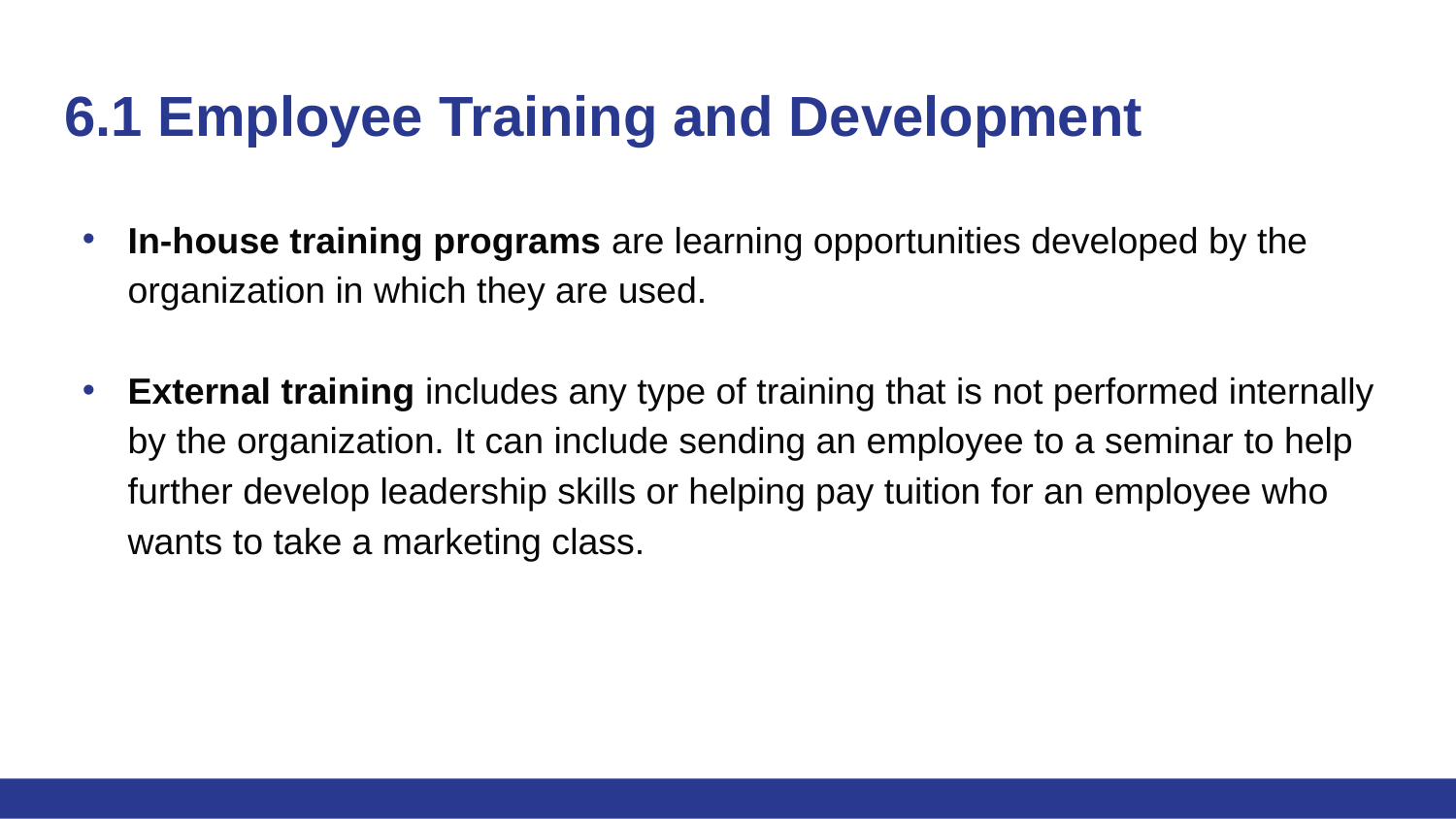

# 6.1 Employee Training and Development
In-house training programs are learning opportunities developed by the organization in which they are used.

External training includes any type of training that is not performed internally by the organization. It can include sending an employee to a seminar to help further develop leadership skills or helping pay tuition for an employee who wants to take a marketing class.